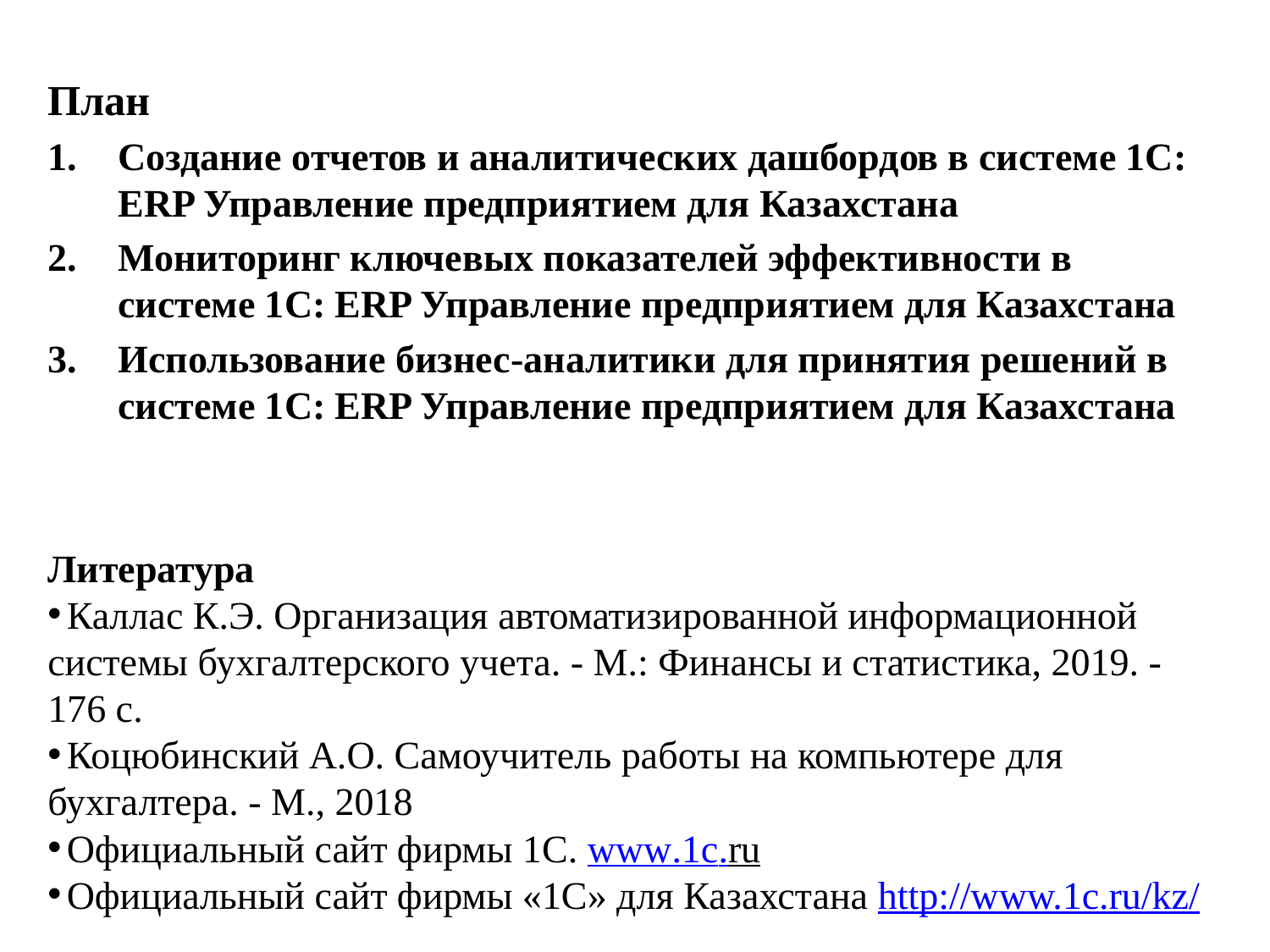

План
Создание отчетов и аналитических дашбордов в системе 1С: ERP Управление предприятием для Казахстана
Мониторинг ключевых показателей эффективности в системе 1С: ERP Управление предприятием для Казахстана
Использование бизнес-аналитики для принятия решений в системе 1С: ERP Управление предприятием для Казахстана

Литература
 Каллас К.Э. Организация автоматизированной информационной системы бухгалтерского учета. - М.: Финансы и статистика, 2019. - 176 c.
 Коцюбинский А.О. Самоучитель работы на компьютере для бухгалтера. - М., 2018
 Официальный сайт фирмы 1С. www.1c.ru
 Официальный сайт фирмы «1С» для Казахстана http://www.1c.ru/kz/